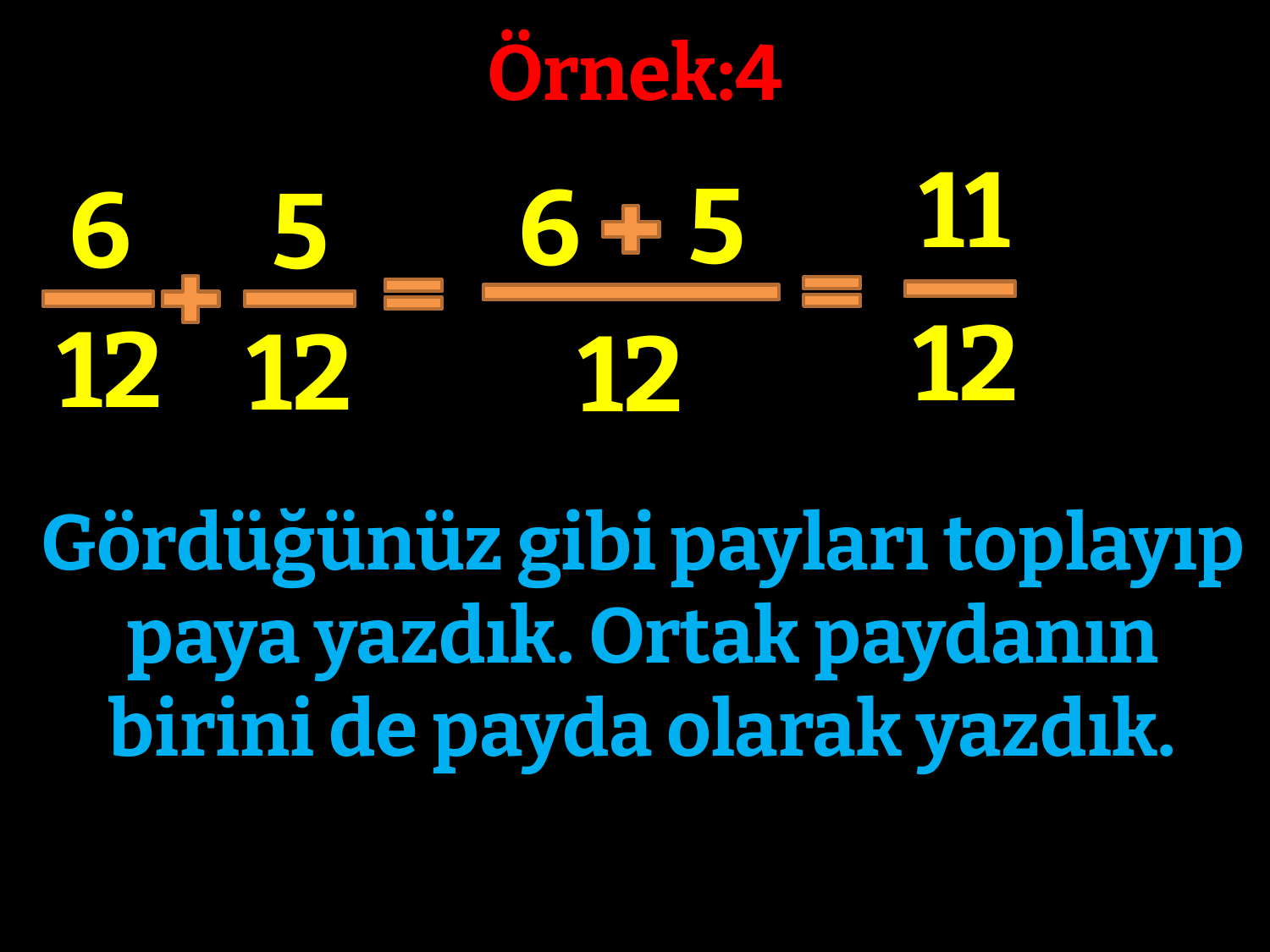

Örnek:4
11
5
6
6
5

12
12
#
12
12
Gördüğünüz gibi payları toplayıp paya yazdık. Ortak paydanın birini de payda olarak yazdık.